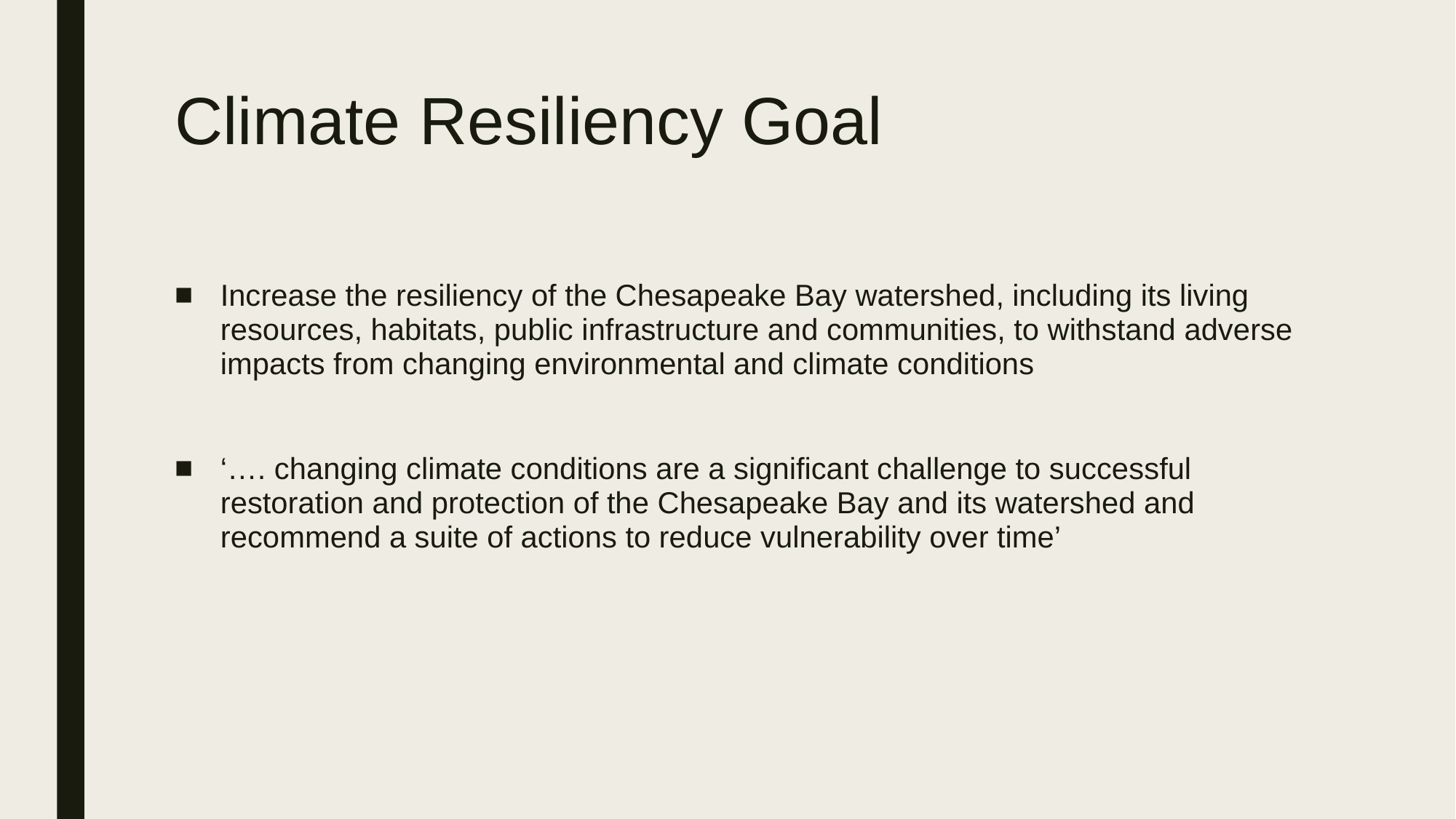

# Climate Resiliency Goal
Increase the resiliency of the Chesapeake Bay watershed, including its living resources, habitats, public infrastructure and communities, to withstand adverse impacts from changing environmental and climate conditions

‘…. changing climate conditions are a significant challenge to successful restoration and protection of the Chesapeake Bay and its watershed and recommend a suite of actions to reduce vulnerability over time’